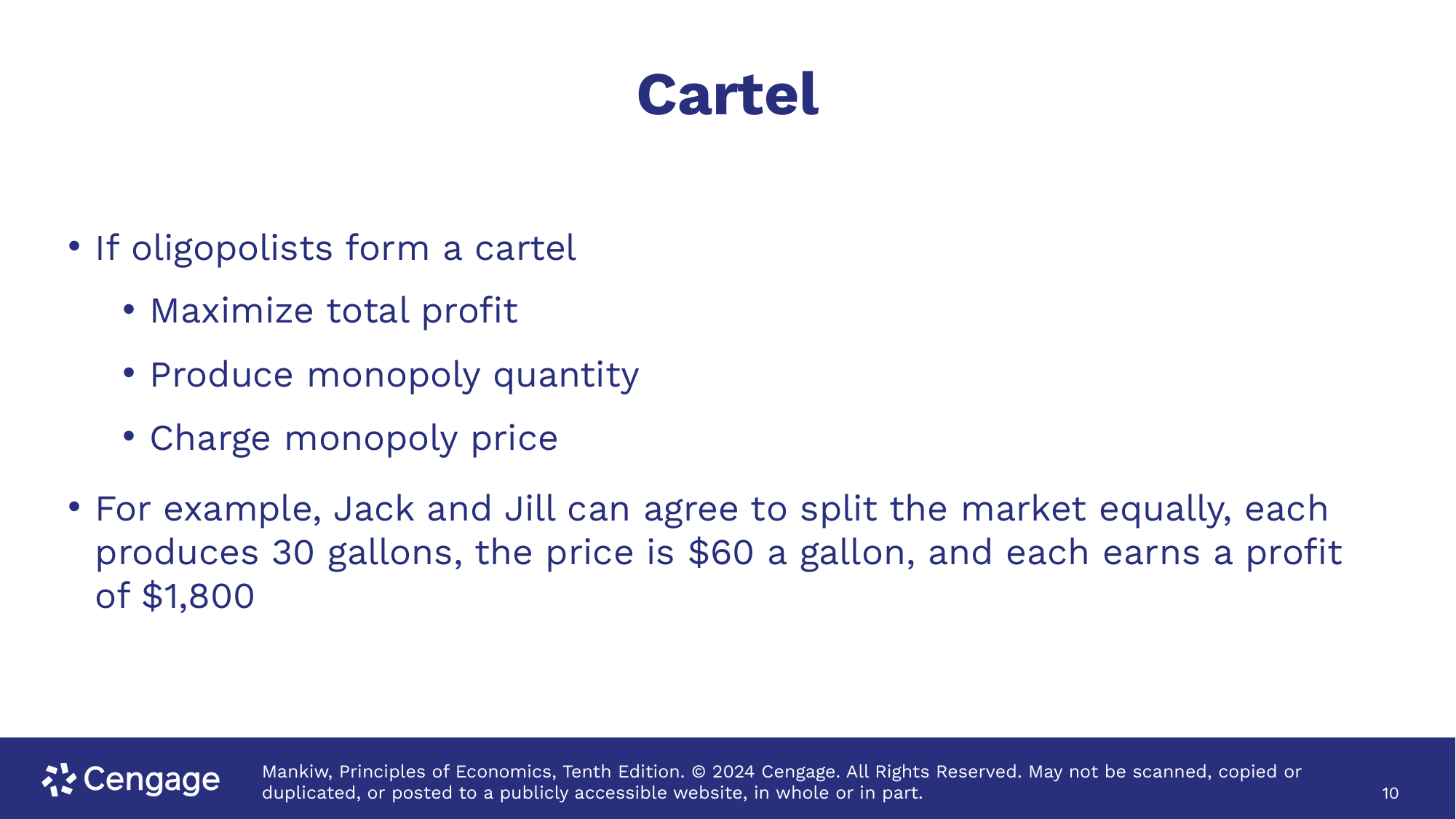

# Cartel
If oligopolists form a cartel
Maximize total profit
Produce monopoly quantity
Charge monopoly price
For example, Jack and Jill can agree to split the market equally, each produces 30 gallons, the price is $60 a gallon, and each earns a profit of $1,800